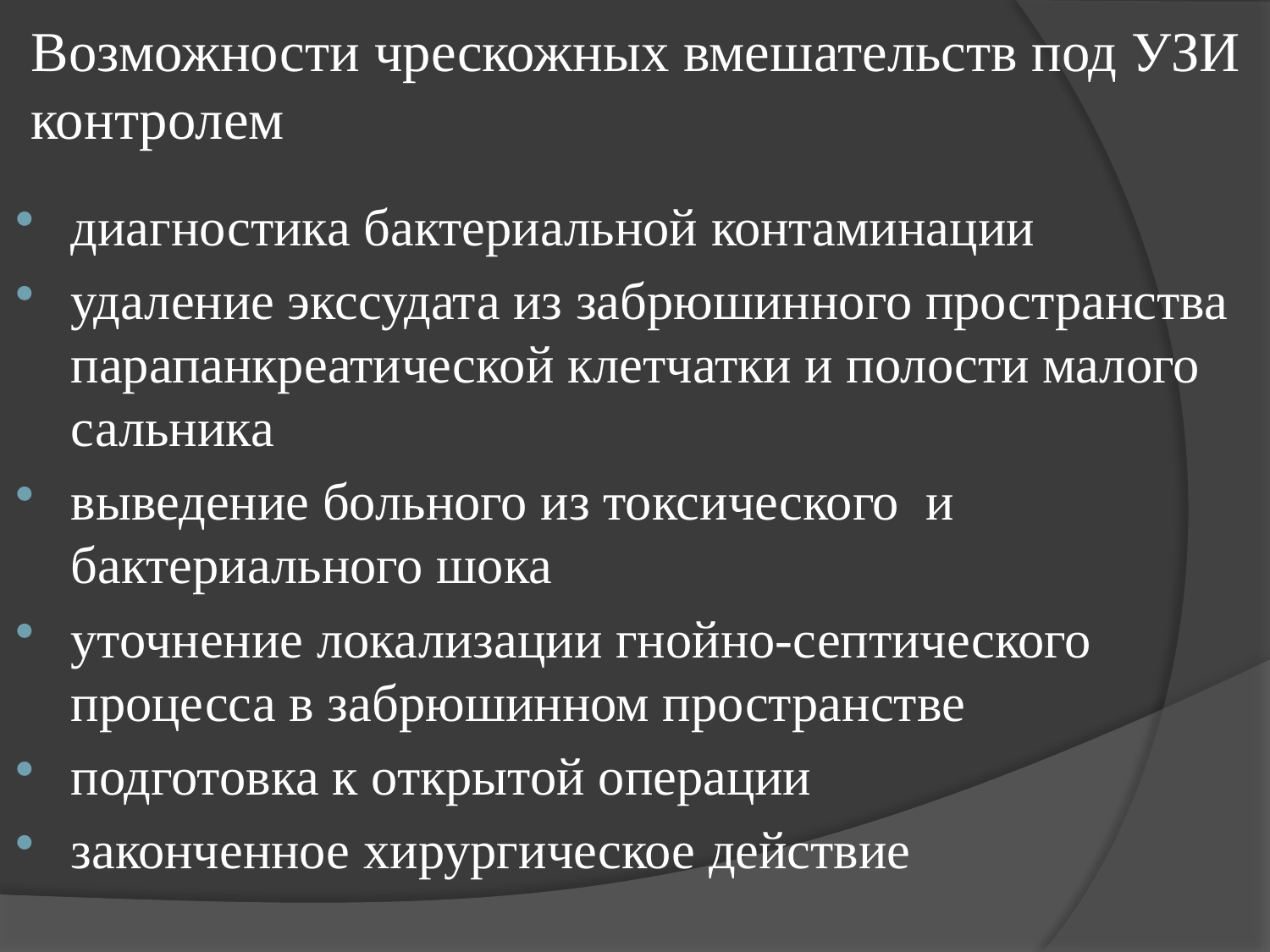

# Возможности чрескожных вмешательств под УЗИ контролем
диагностика бактериальной контаминации
удаление экссудата из забрюшинного пространства парапанкреатической клетчатки и полости малого сальника
выведение больного из токсического  и бактериального шока
уточнение локализации гнойно-септического процесса в забрюшинном пространстве
подготовка к открытой операции
законченное хирургическое действие